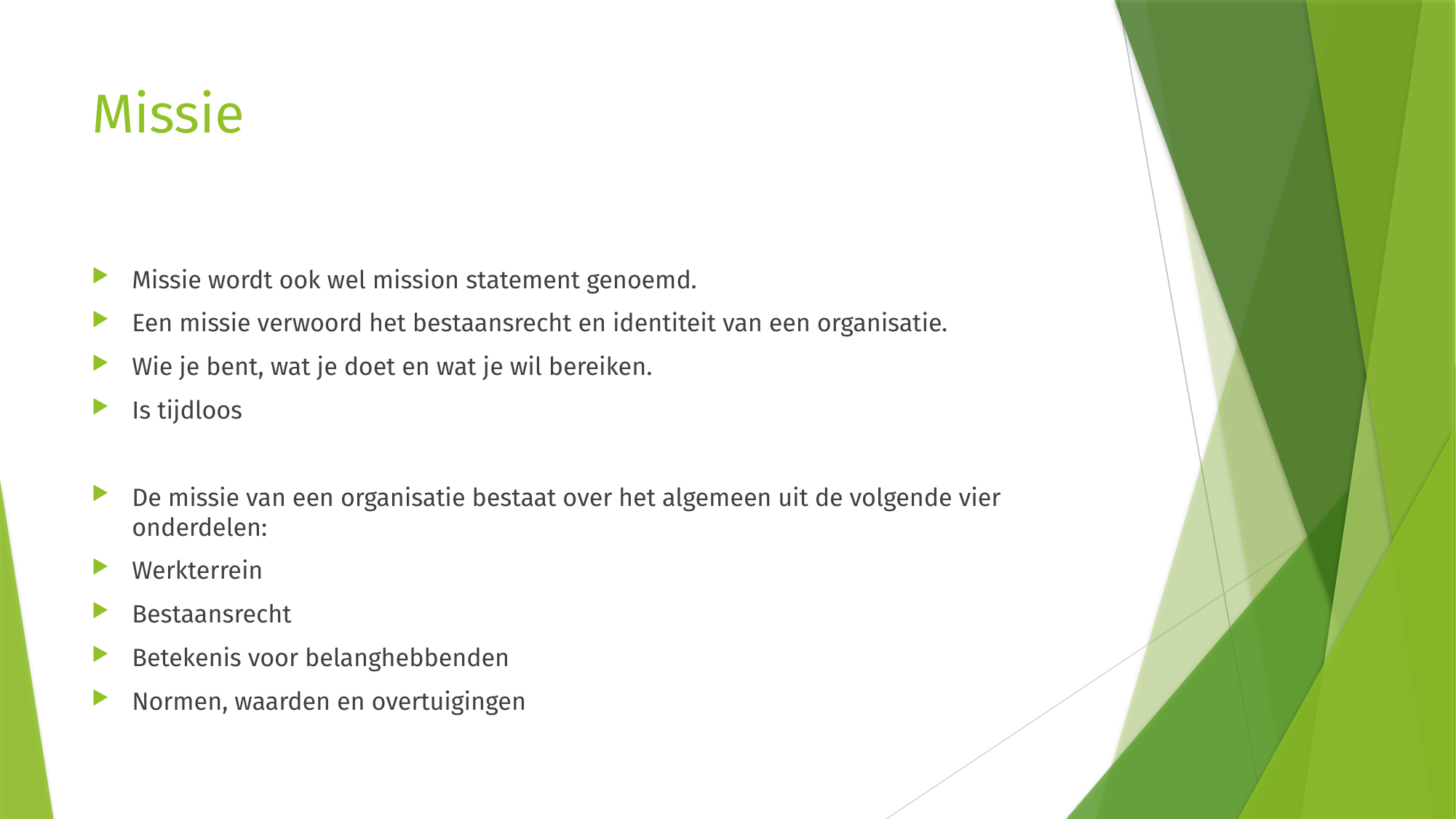

# Missie
Missie wordt ook wel mission statement genoemd.
Een missie verwoord het bestaansrecht en identiteit van een organisatie.
Wie je bent, wat je doet en wat je wil bereiken.
Is tijdloos

De missie van een organisatie bestaat over het algemeen uit de volgende vier onderdelen:﻿﻿
Werkterrein
Bestaansrecht
Betekenis voor belanghebbenden
Normen, waarden en overtuigingen